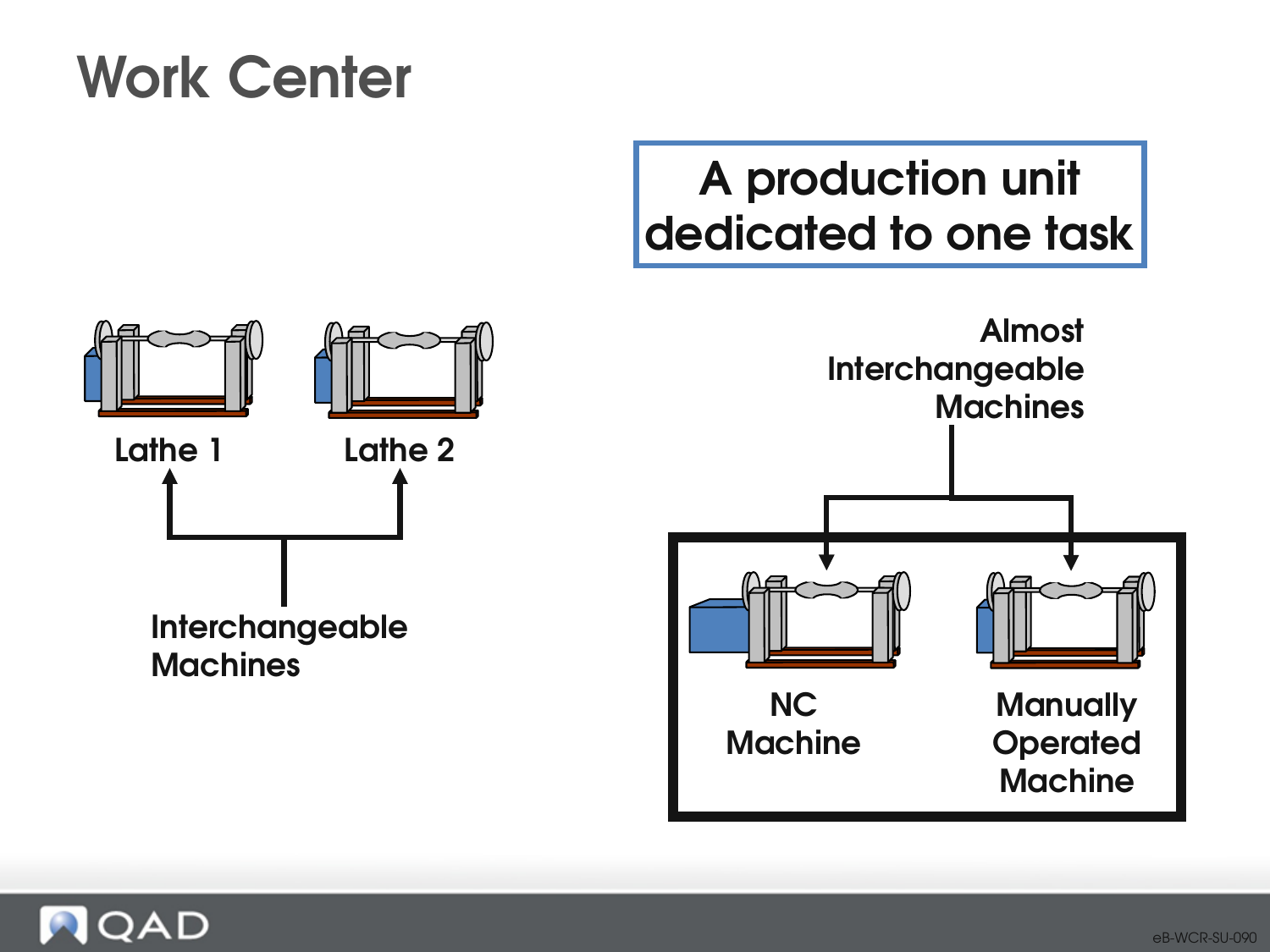

# Work Center
A production unit dedicated to one task

Almost
Interchangeable
Machines

Lathe 2
Lathe 1

NC
Machine

Interchangeable
Machines
Manually
Operated
Machine
eB-WCR-SU-090